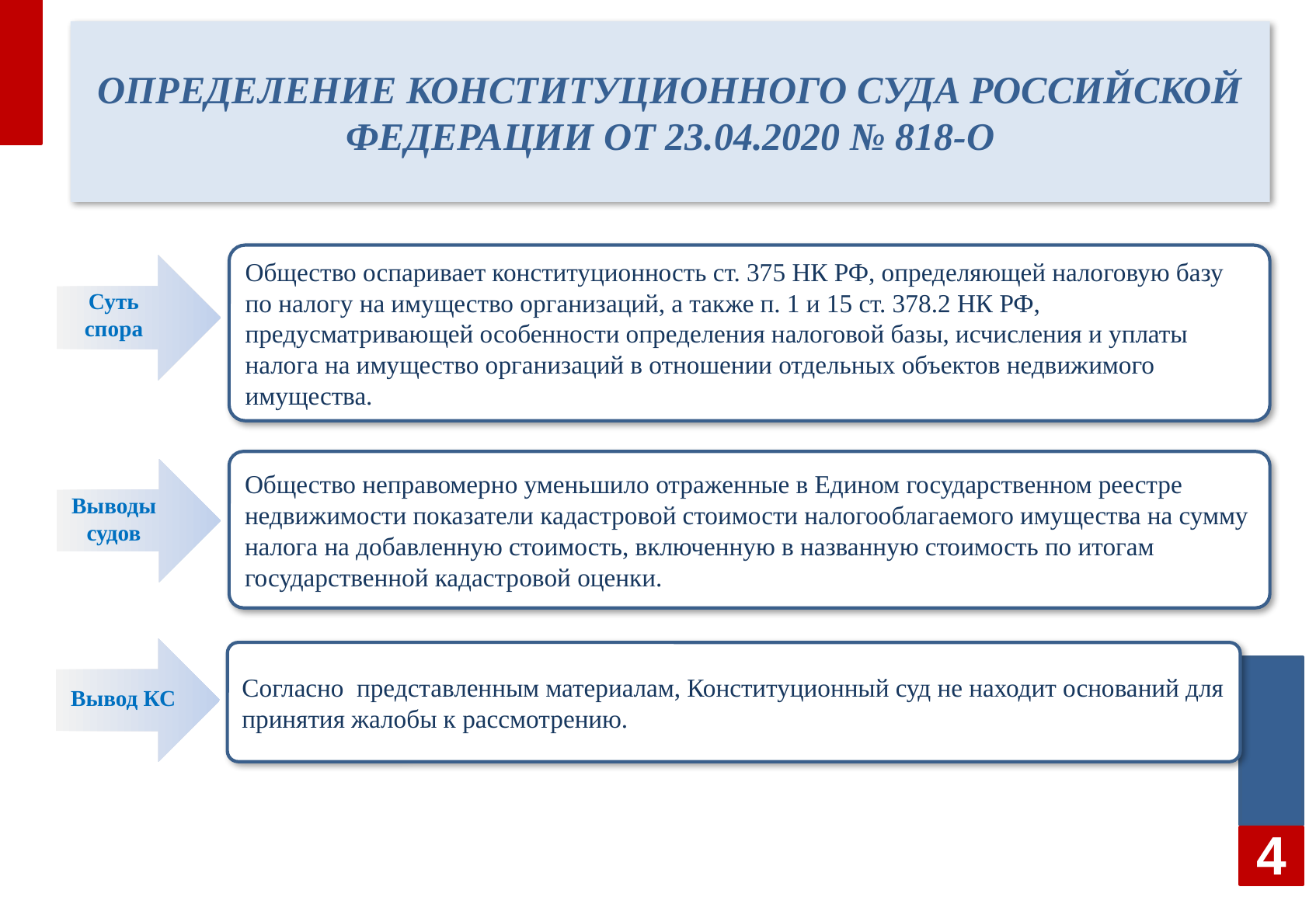

ОПРЕДЕЛЕНИЕ Конституционного Суда Российской Федерации от 23.04.2020 № 818-О
Общество оспаривает конституционность ст. 375 НК РФ, определяющей налоговую базу по налогу на имущество организаций, а также п. 1 и 15 ст. 378.2 НК РФ, предусматривающей особенности определения налоговой базы, исчисления и уплаты налога на имущество организаций в отношении отдельных объектов недвижимого имущества.

Суть спора
Общество неправомерно уменьшило отраженные в Едином государственном реестре недвижимости показатели кадастровой стоимости налогооблагаемого имущества на сумму налога на добавленную стоимость, включенную в названную стоимость по итогам государственной кадастровой оценки.

Выводы судов

Согласно  представленным материалам, Конституционный суд не находит оснований для принятия жалобы к рассмотрению.
Вывод КС
4